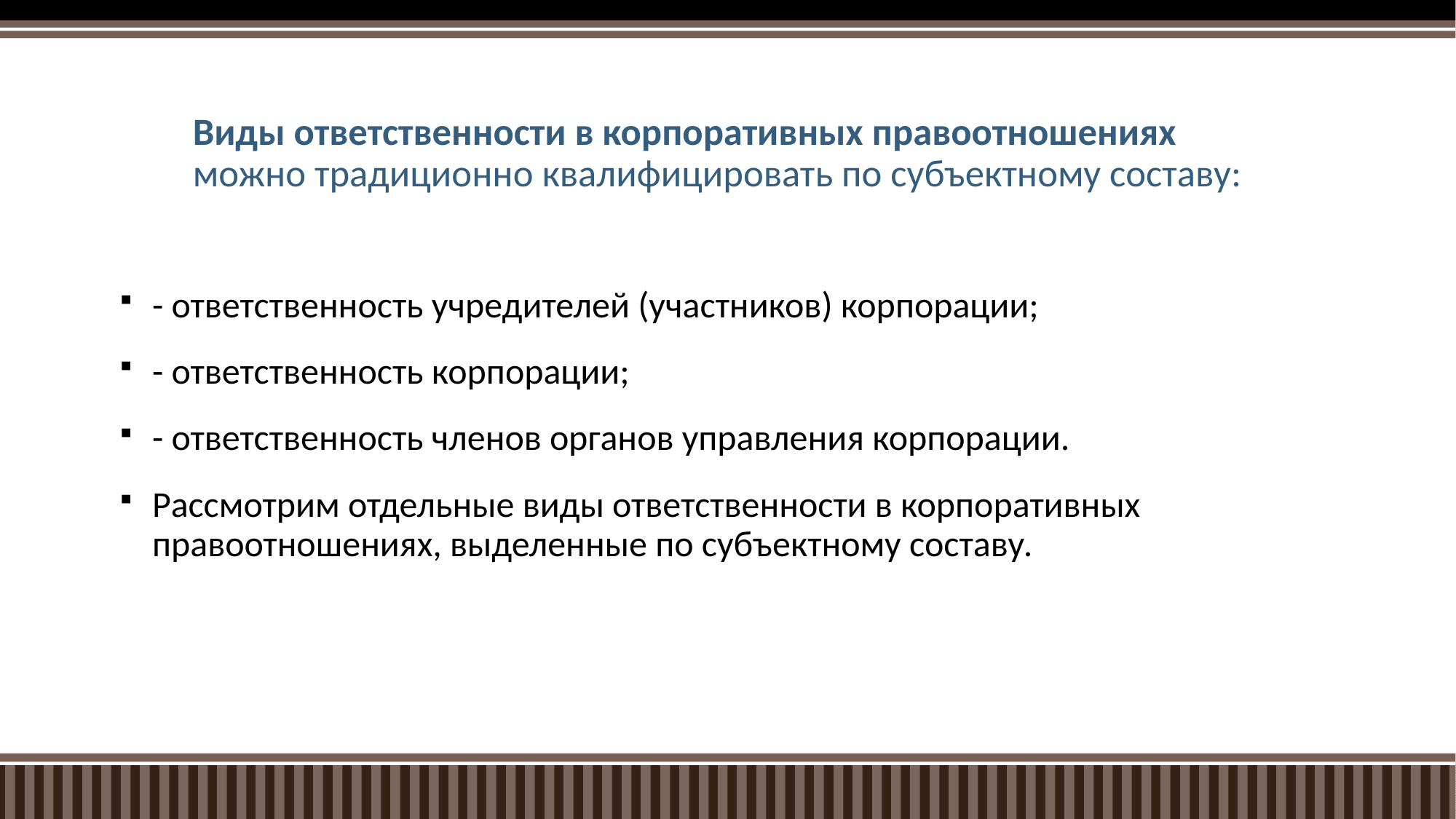

# Виды ответственности в корпоративных правоотношениях можно традиционно квалифицировать по субъектному составу:
- ответственность учредителей (участников) корпорации;
- ответственность корпорации;
- ответственность членов органов управления корпорации.
Рассмотрим отдельные виды ответственности в корпоративных правоотношениях, выделенные по субъектному составу.